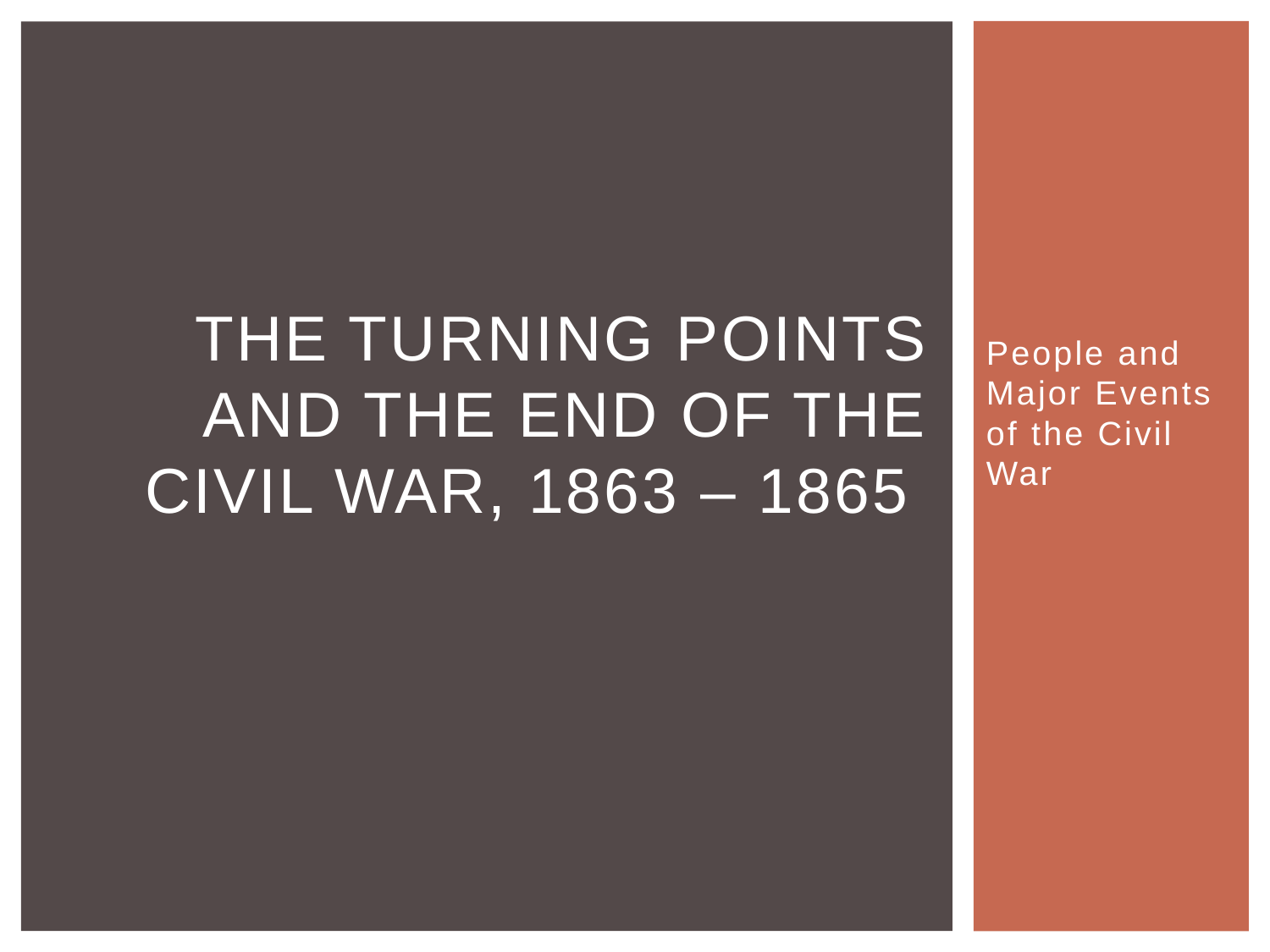

# The turning points and the end of the Civil War, 1863 – 1865
People and Major Events of the Civil War